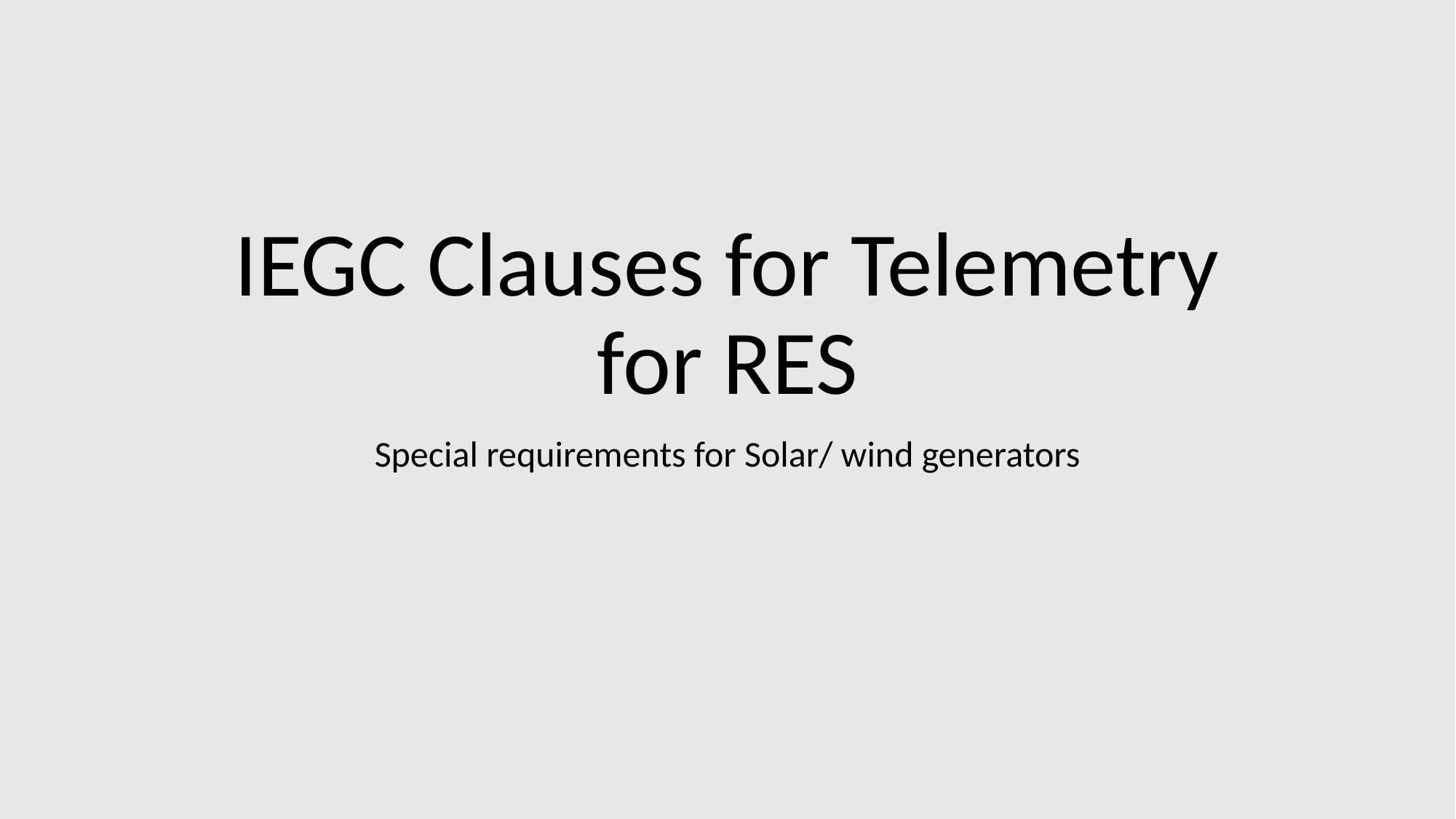

# IEGC Clauses for Telemetry for RES
Special requirements for Solar/ wind generators